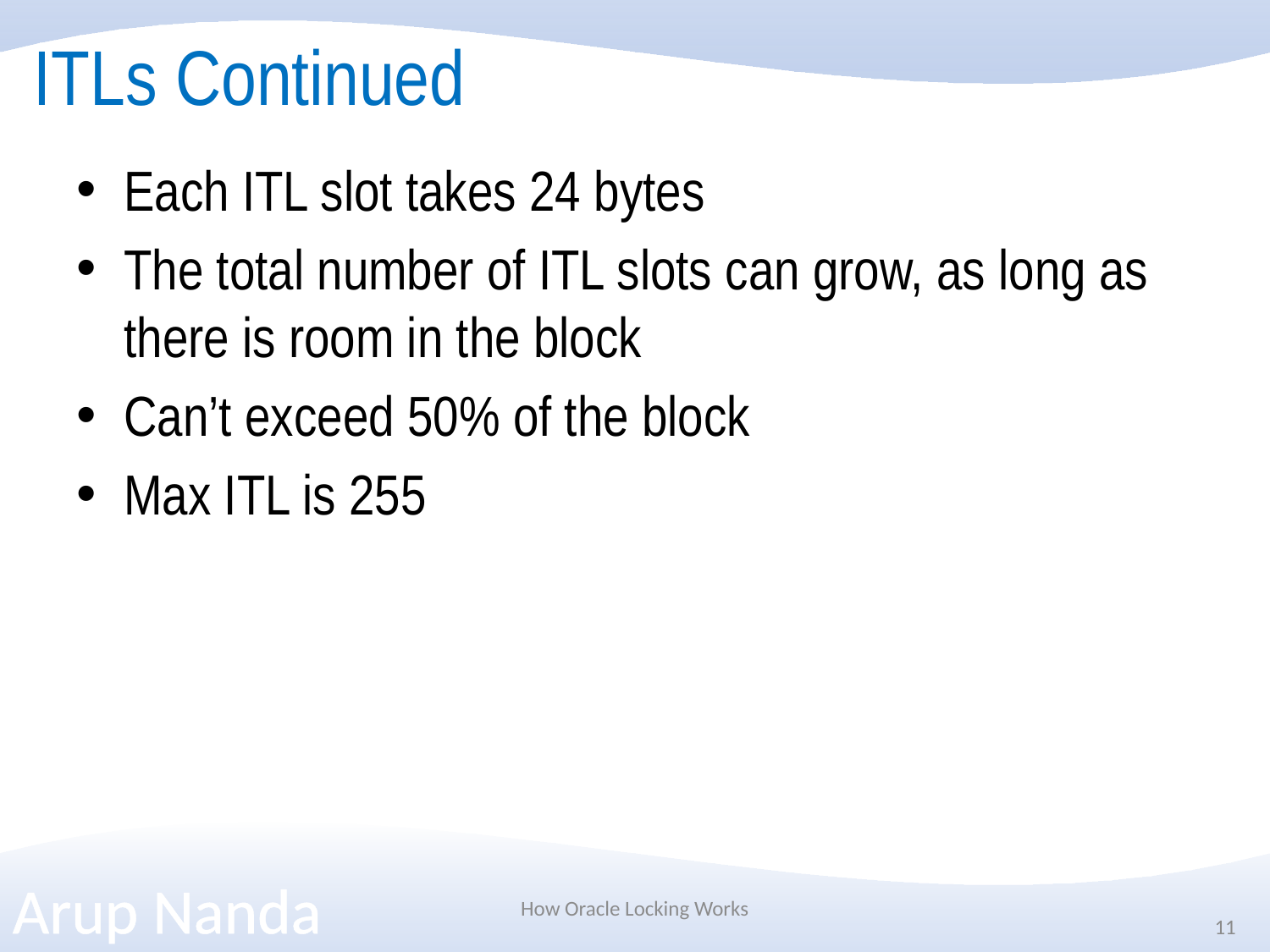

# ITLs Continued
Each ITL slot takes 24 bytes
The total number of ITL slots can grow, as long as there is room in the block
Can’t exceed 50% of the block
Max ITL is 255
How Oracle Locking Works
11